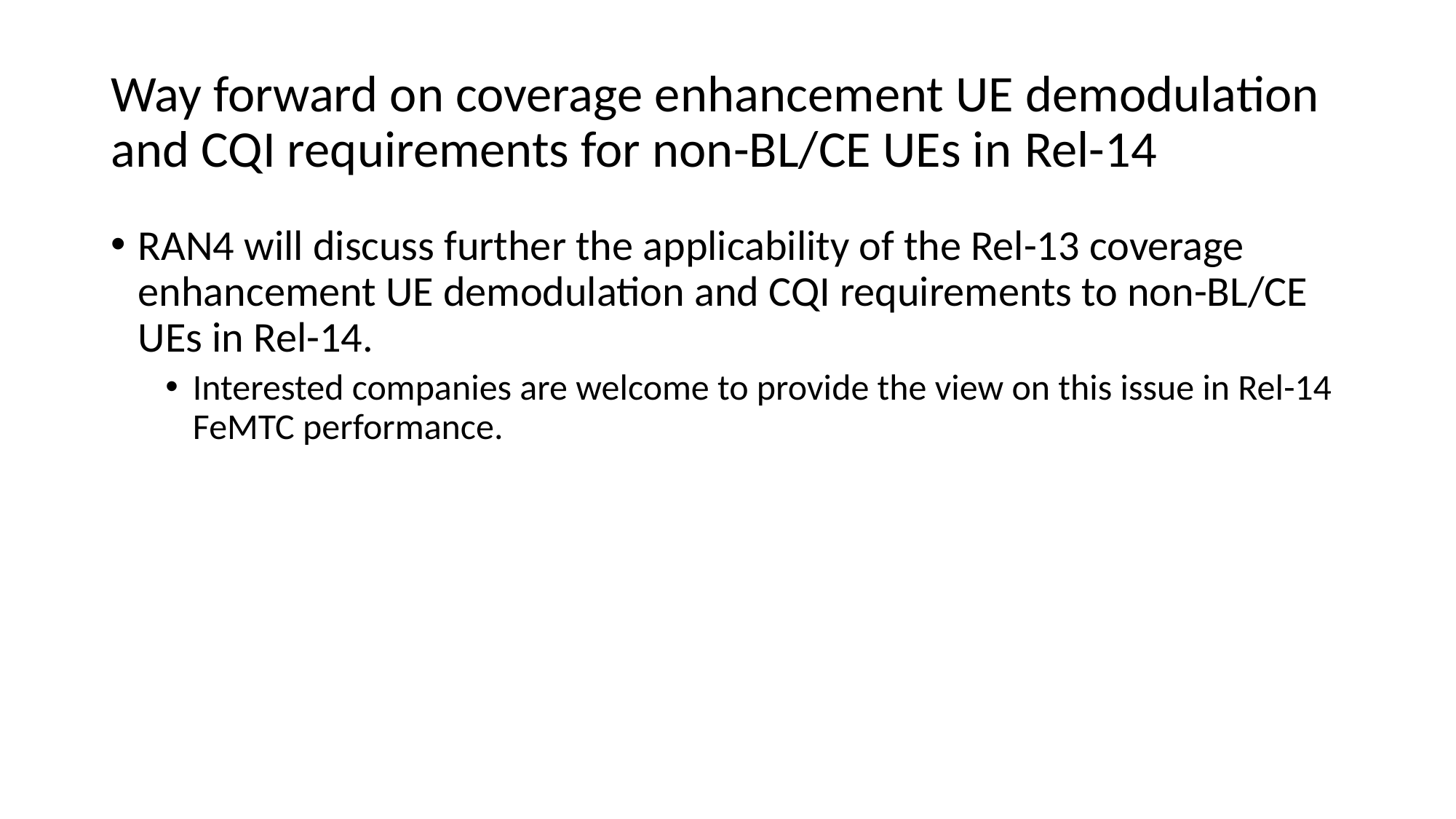

# Way forward on coverage enhancement UE demodulation and CQI requirements for non-BL/CE UEs in Rel-14
RAN4 will discuss further the applicability of the Rel-13 coverage enhancement UE demodulation and CQI requirements to non-BL/CE UEs in Rel-14.
Interested companies are welcome to provide the view on this issue in Rel-14 FeMTC performance.